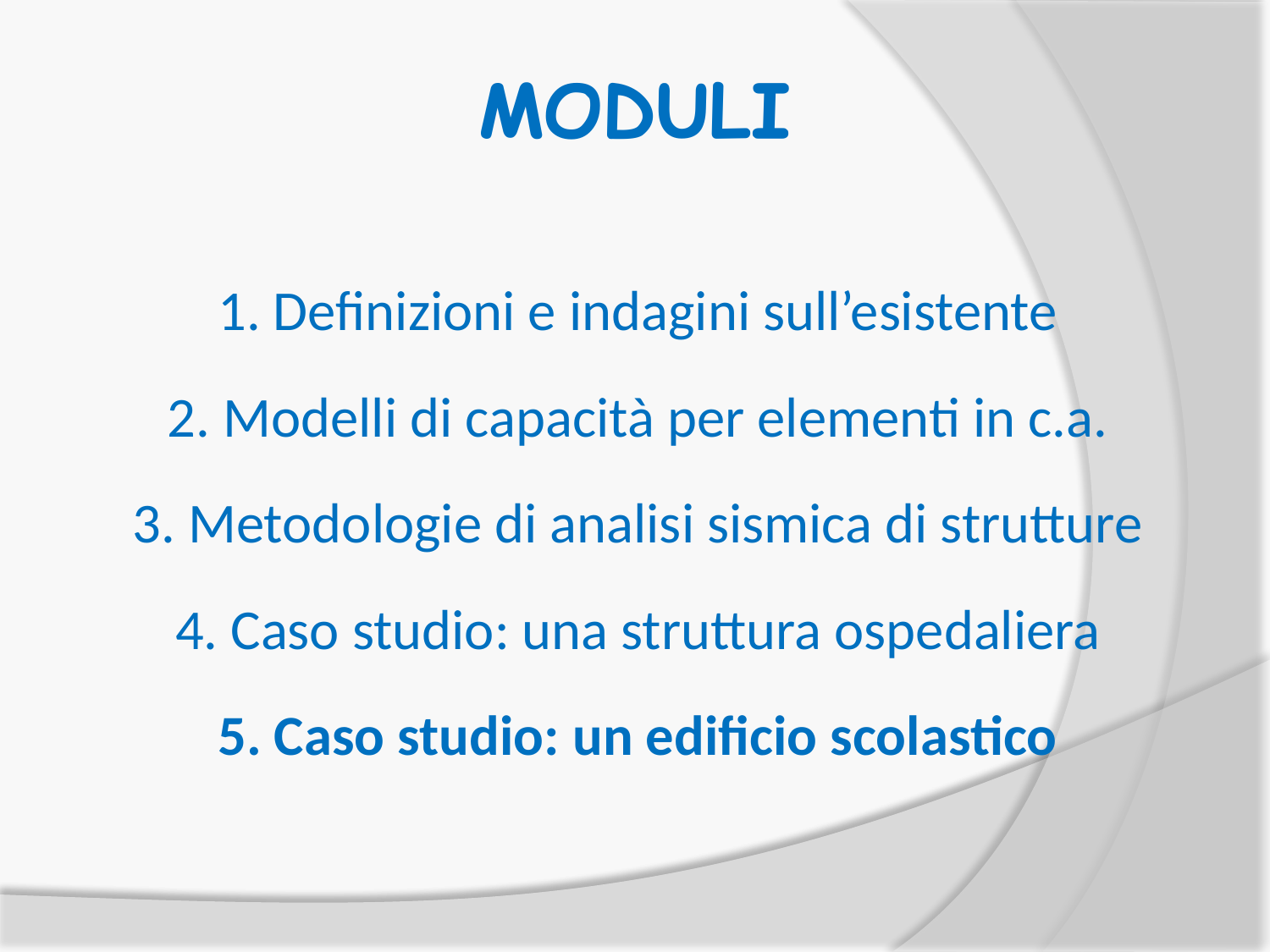

# Moduli
1. Definizioni e indagini sull’esistente
2. Modelli di capacità per elementi in c.a.
3. Metodologie di analisi sismica di strutture
4. Caso studio: una struttura ospedaliera
5. Caso studio: un edificio scolastico